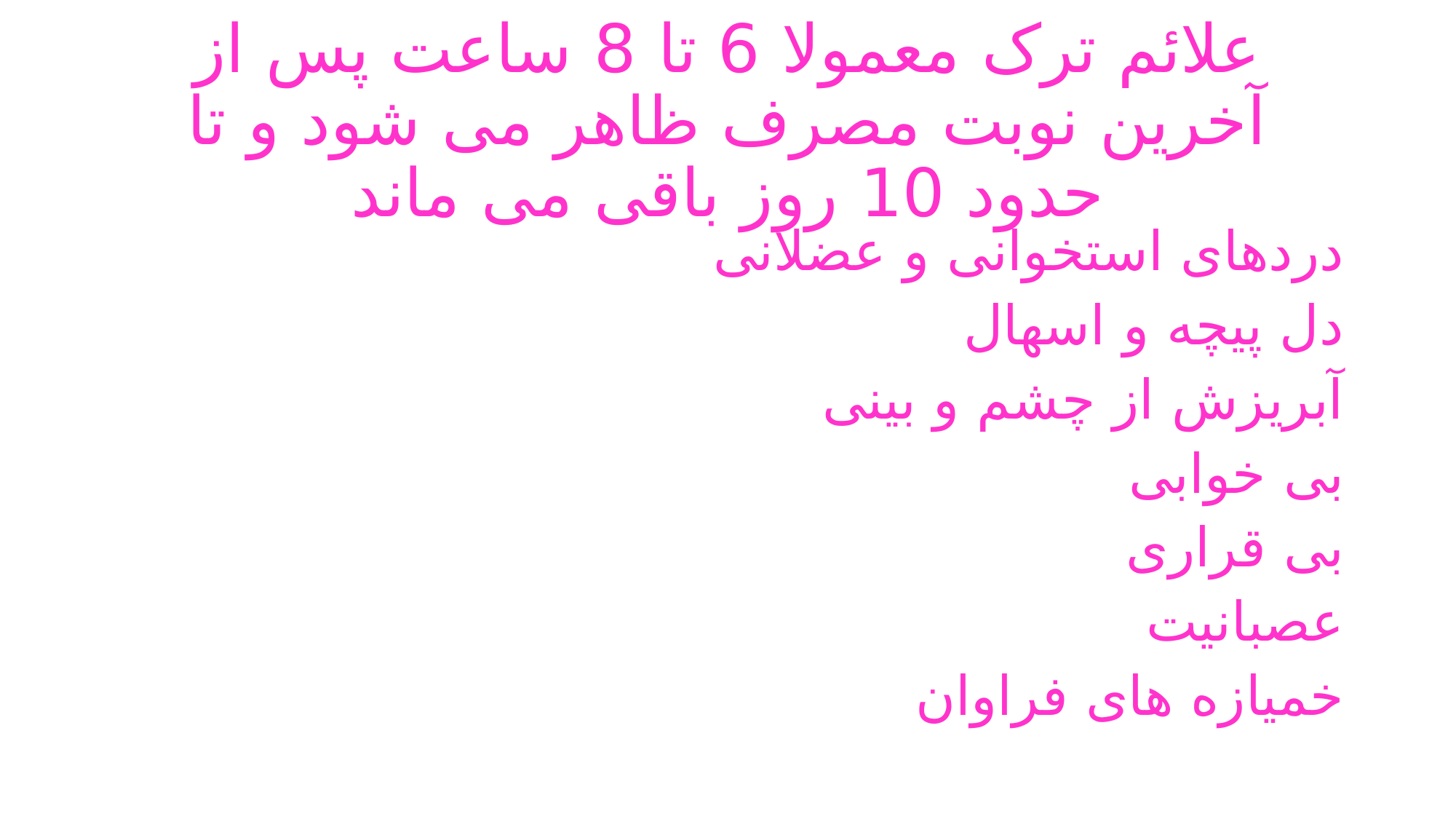

# علائم ترک معمولا 6 تا 8 ساعت پس از آخرین نوبت مصرف ظاهر می شود و تا حدود 10 روز باقی می ماند
دردهای استخوانی و عضلانی
دل پیچه و اسهال
آبریزش از چشم و بینی
بی خوابی
بی قراری
عصبانیت
خمیازه های فراوان